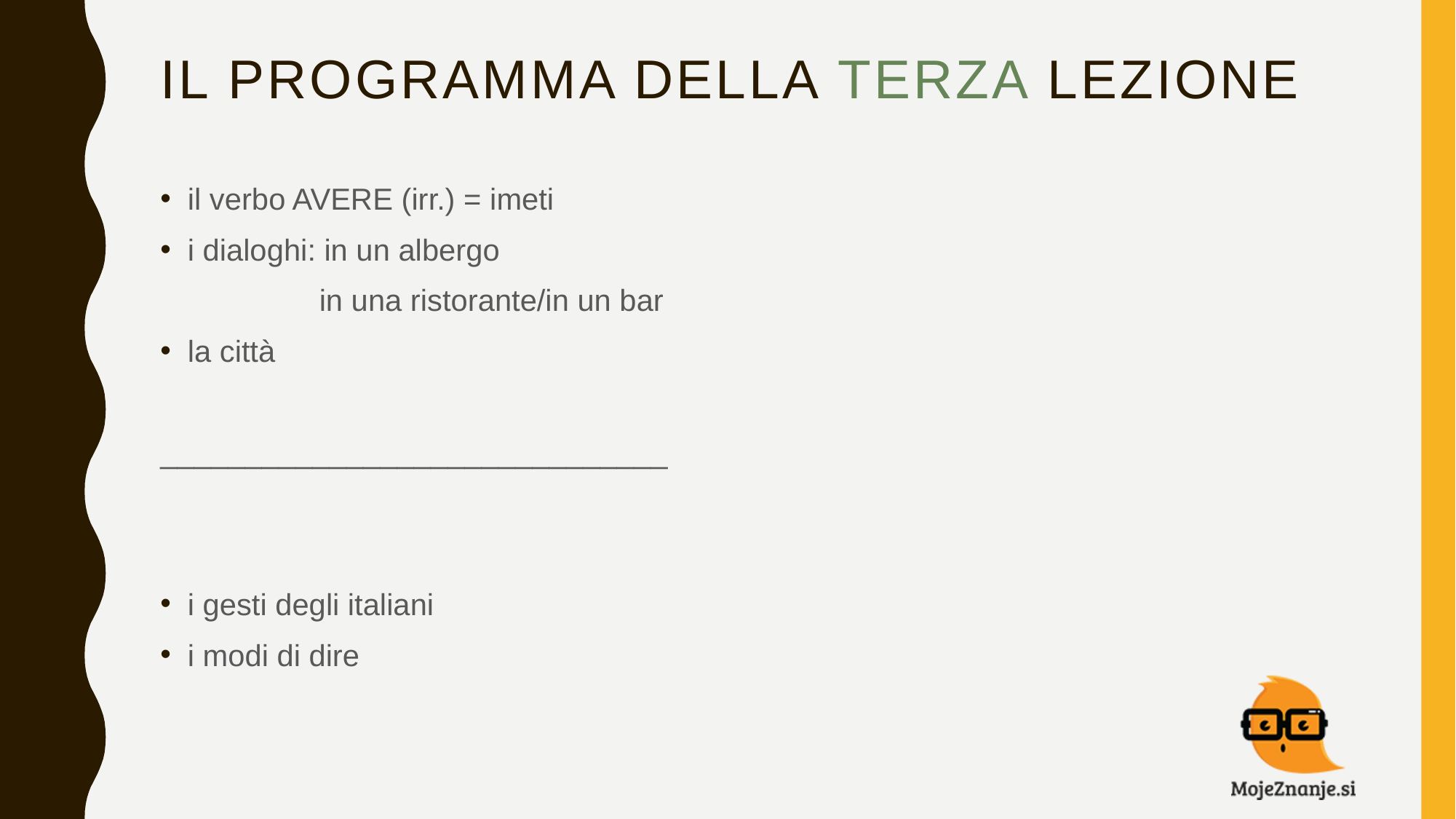

# Il Programma della TERza lezione
il verbo AVERE (irr.) = imeti
i dialoghi: in un albergo
                   in una ristorante/in un bar
la città

______________________________

i gesti degli italiani
i modi di dire